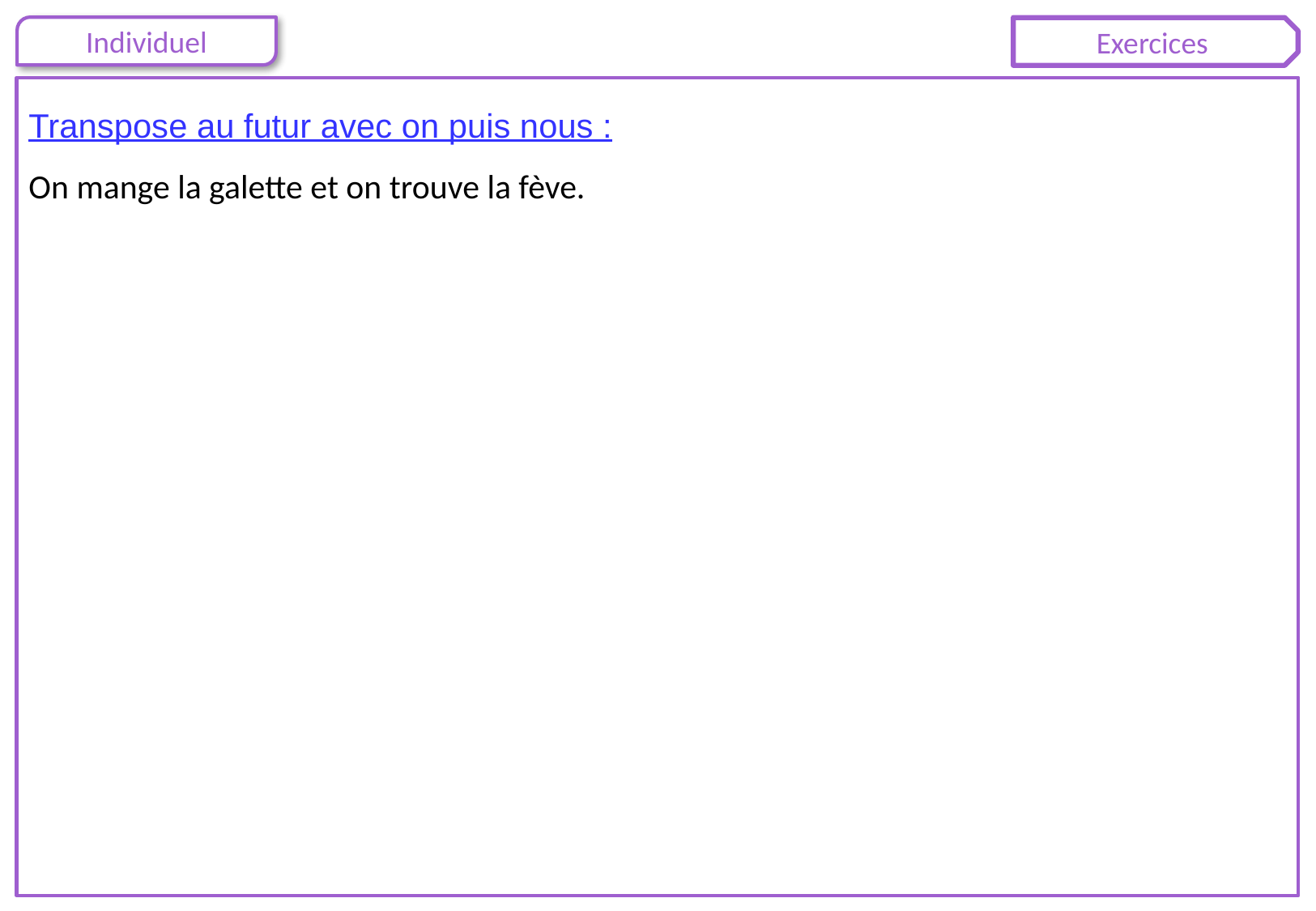

Transpose au futur avec on puis nous :
On mange la galette et on trouve la fève.